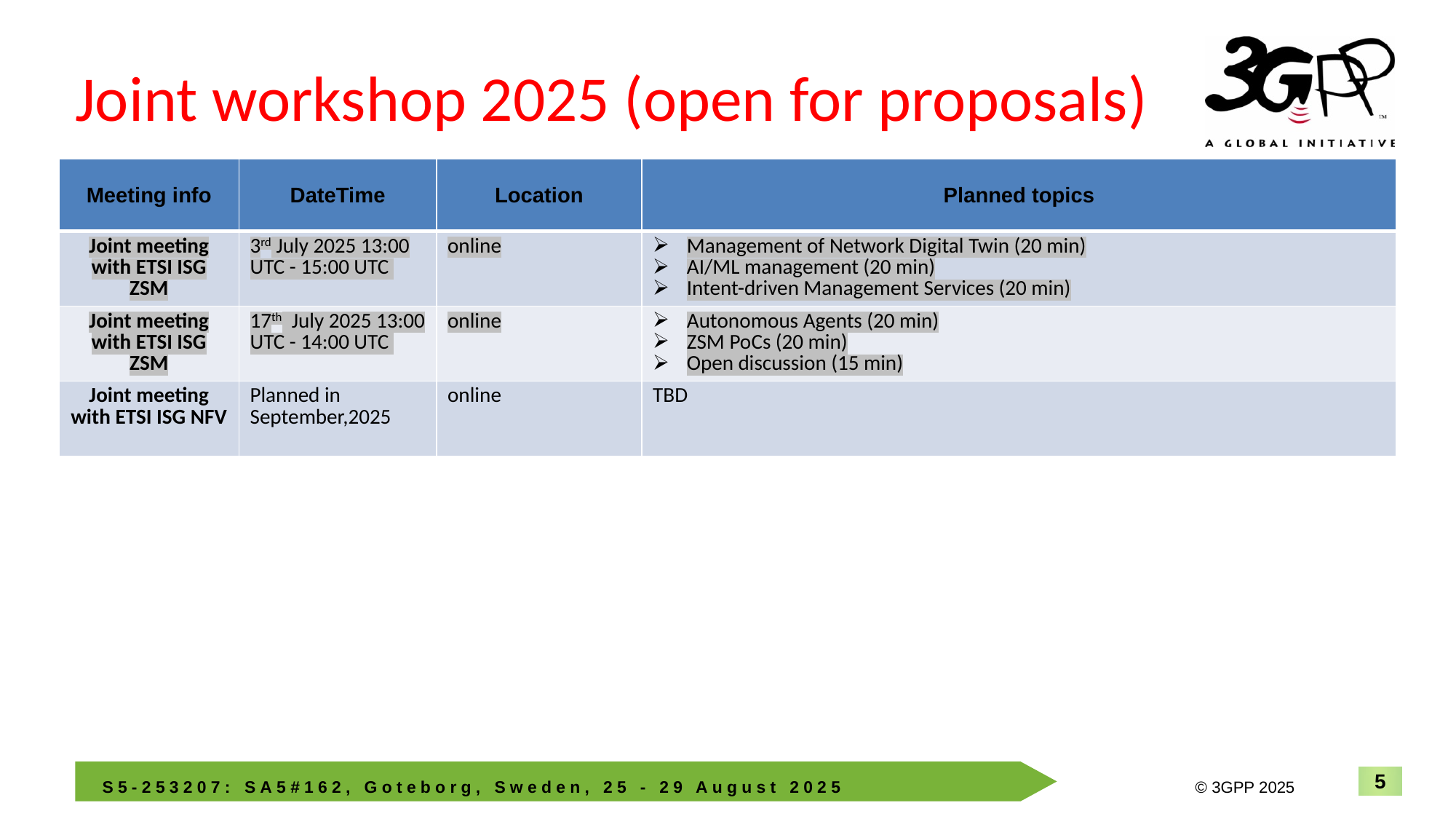

# Joint workshop 2025 (open for proposals)
| Meeting info | DateTime | Location | Planned topics |
| --- | --- | --- | --- |
| Joint meeting with ETSI ISG ZSM | 3rd July 2025 13:00 UTC - 15:00 UTC | online | Management of Network Digital Twin (20 min) AI/ML management (20 min) Intent-driven Management Services (20 min) |
| Joint meeting with ETSI ISG ZSM | 17th July 2025 13:00 UTC - 14:00 UTC | online | Autonomous Agents (20 min) ZSM PoCs (20 min) Open discussion (15 min) |
| Joint meeting with ETSI ISG NFV | Planned in September,2025 | online | TBD |